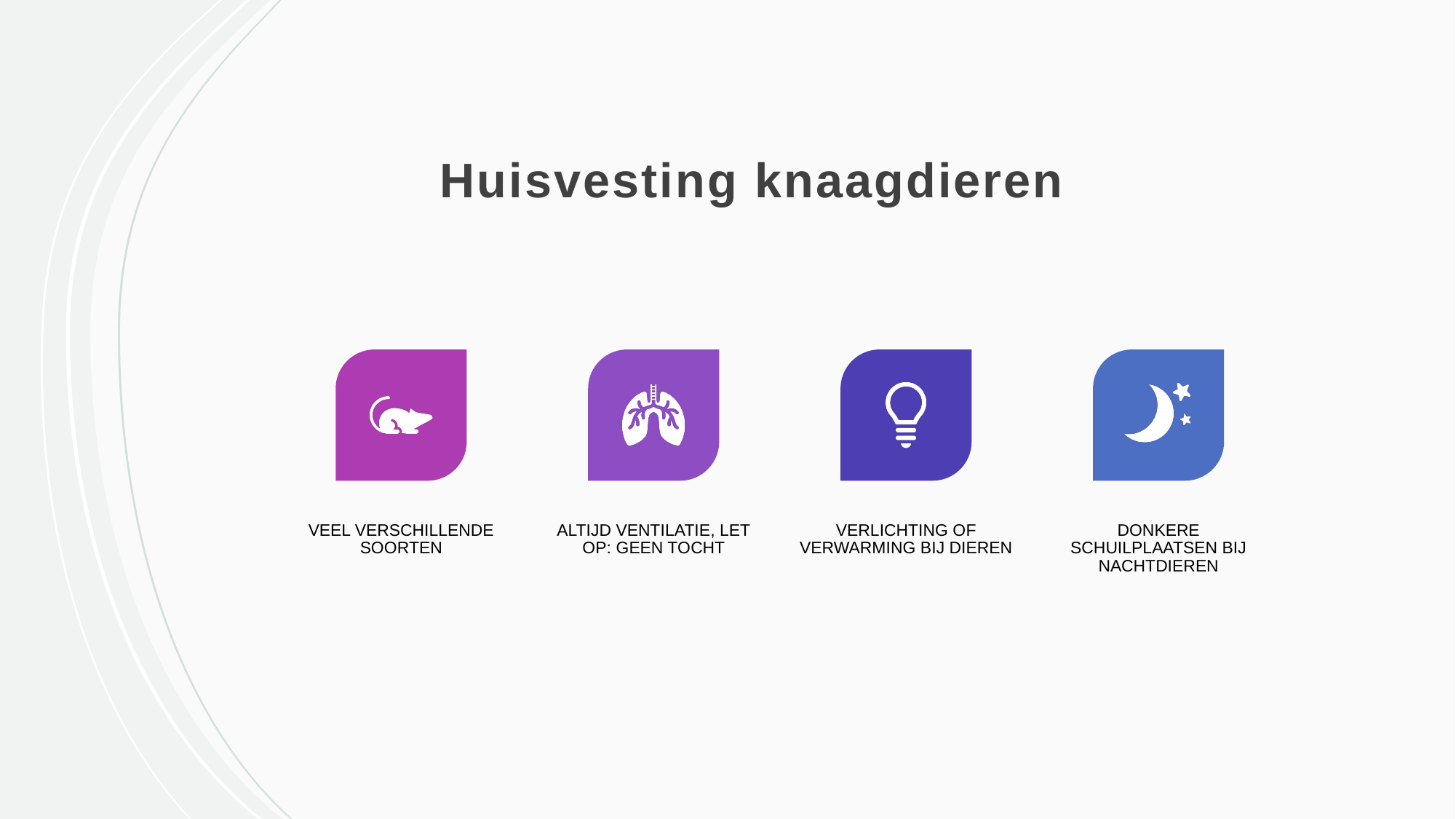

# Huisvesting knaagdieren
Veel verschillende soorten
Altijd ventilatie, LET OP: geen tocht
Verlichting of verwarming bij dieren
Donkere schuilplaatsen bij nachtdieren